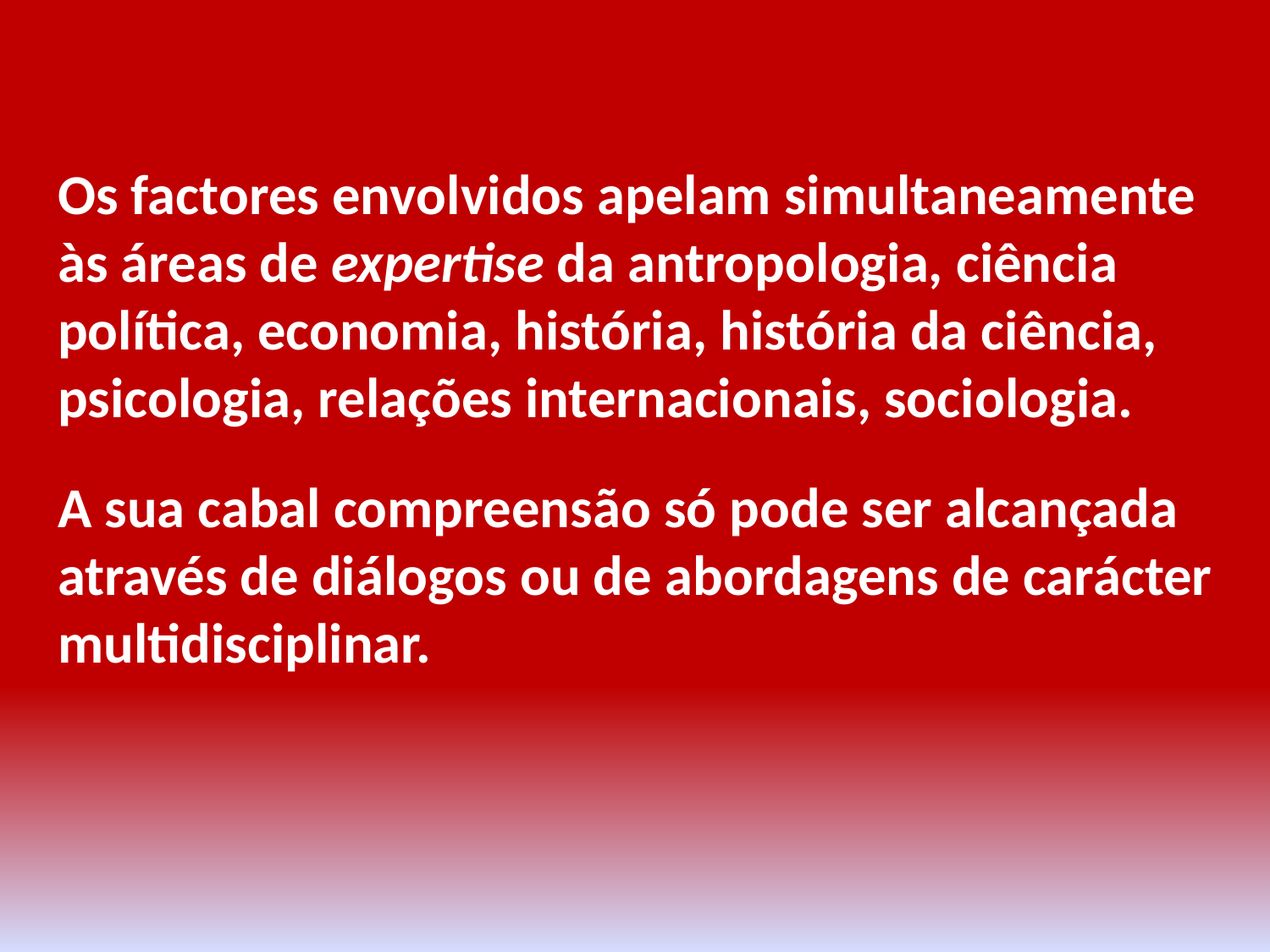

Os factores envolvidos apelam simultaneamente às áreas de expertise da antropologia, ciência política, economia, história, história da ciência, psicologia, relações internacionais, sociologia.
A sua cabal compreensão só pode ser alcançada através de diálogos ou de abordagens de carácter multidisciplinar.